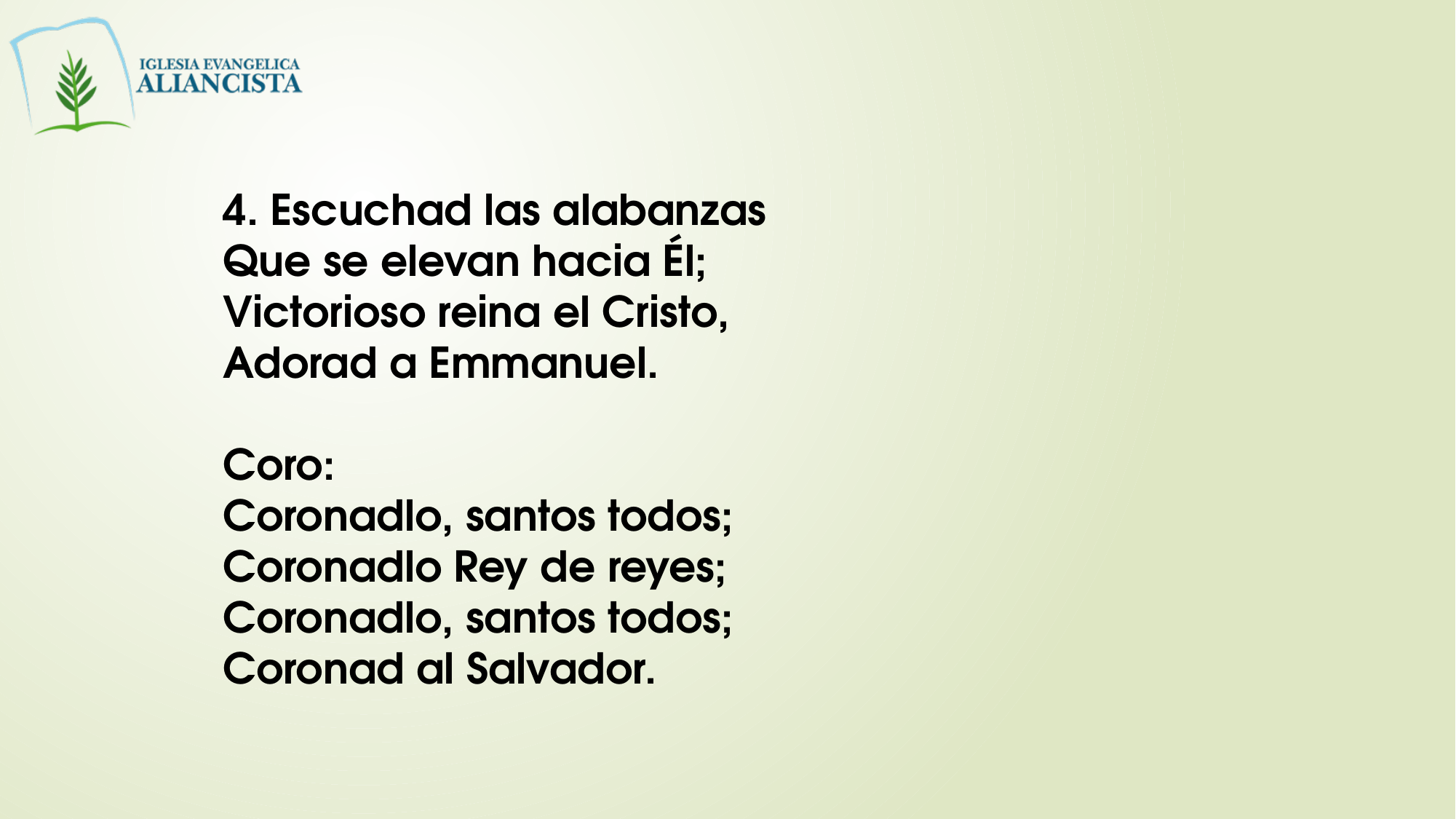

4. Escuchad las alabanzas
Que se elevan hacia Él;
Victorioso reina el Cristo,
Adorad a Emmanuel.

Coro:
Coronadlo, santos todos;
Coronadlo Rey de reyes;
Coronadlo, santos todos;
Coronad al Salvador.